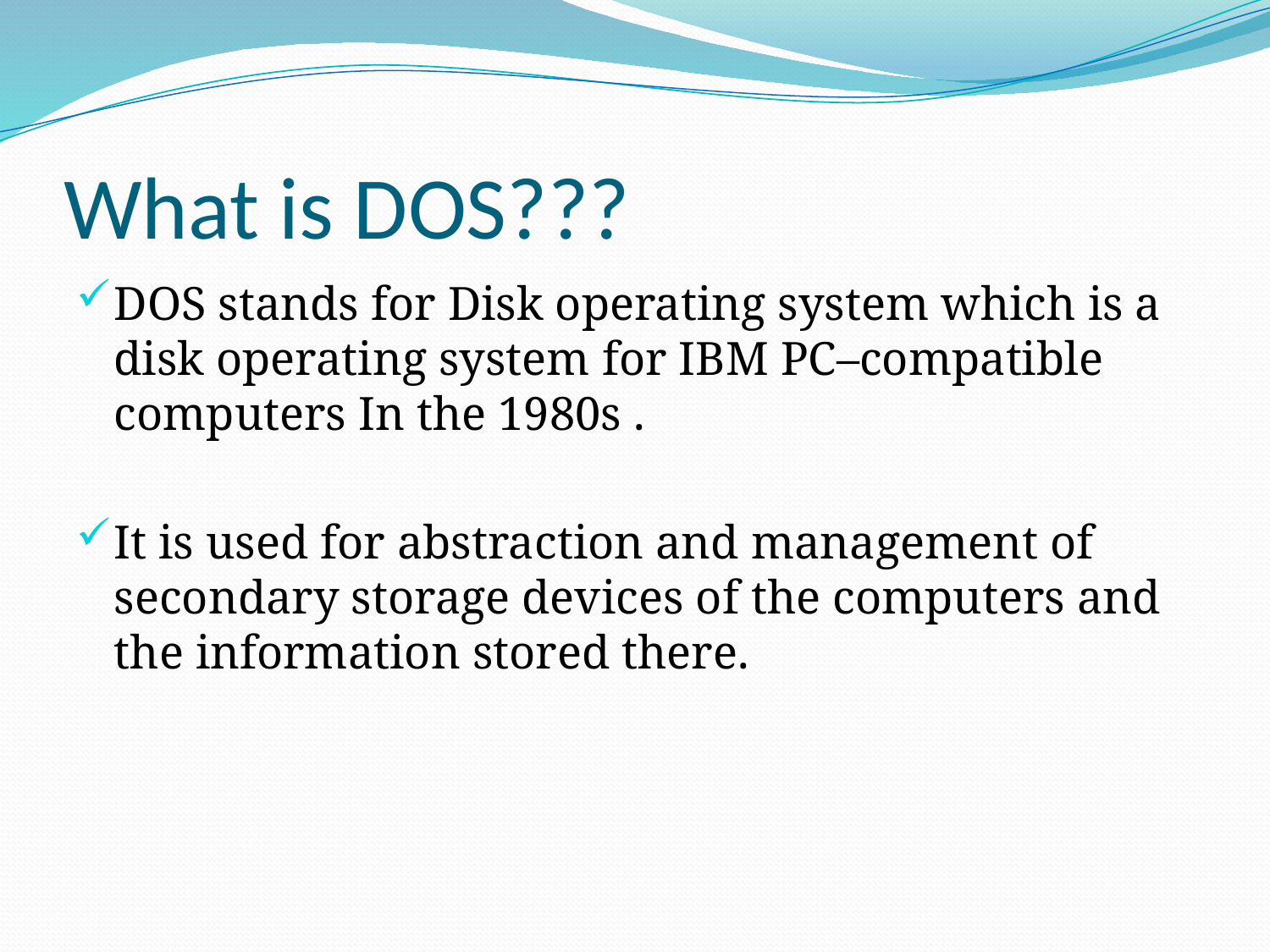

# What is DOS???
DOS stands for Disk operating system which is a disk operating system for IBM PC–compatible computers In the 1980s .

It is used for abstraction and management of secondary storage devices of the computers and the information stored there.